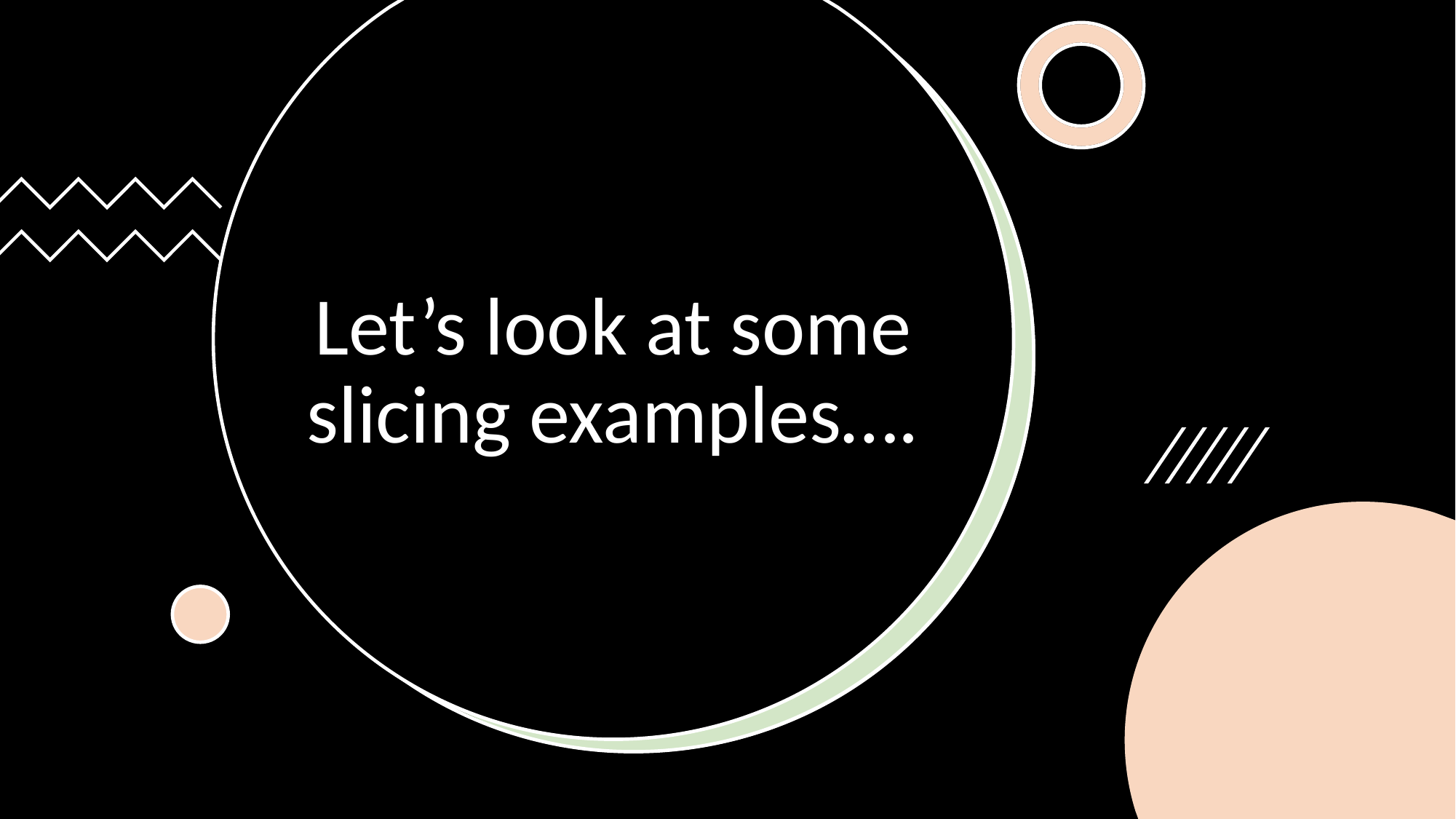

# Let’s look at some slicing examples….